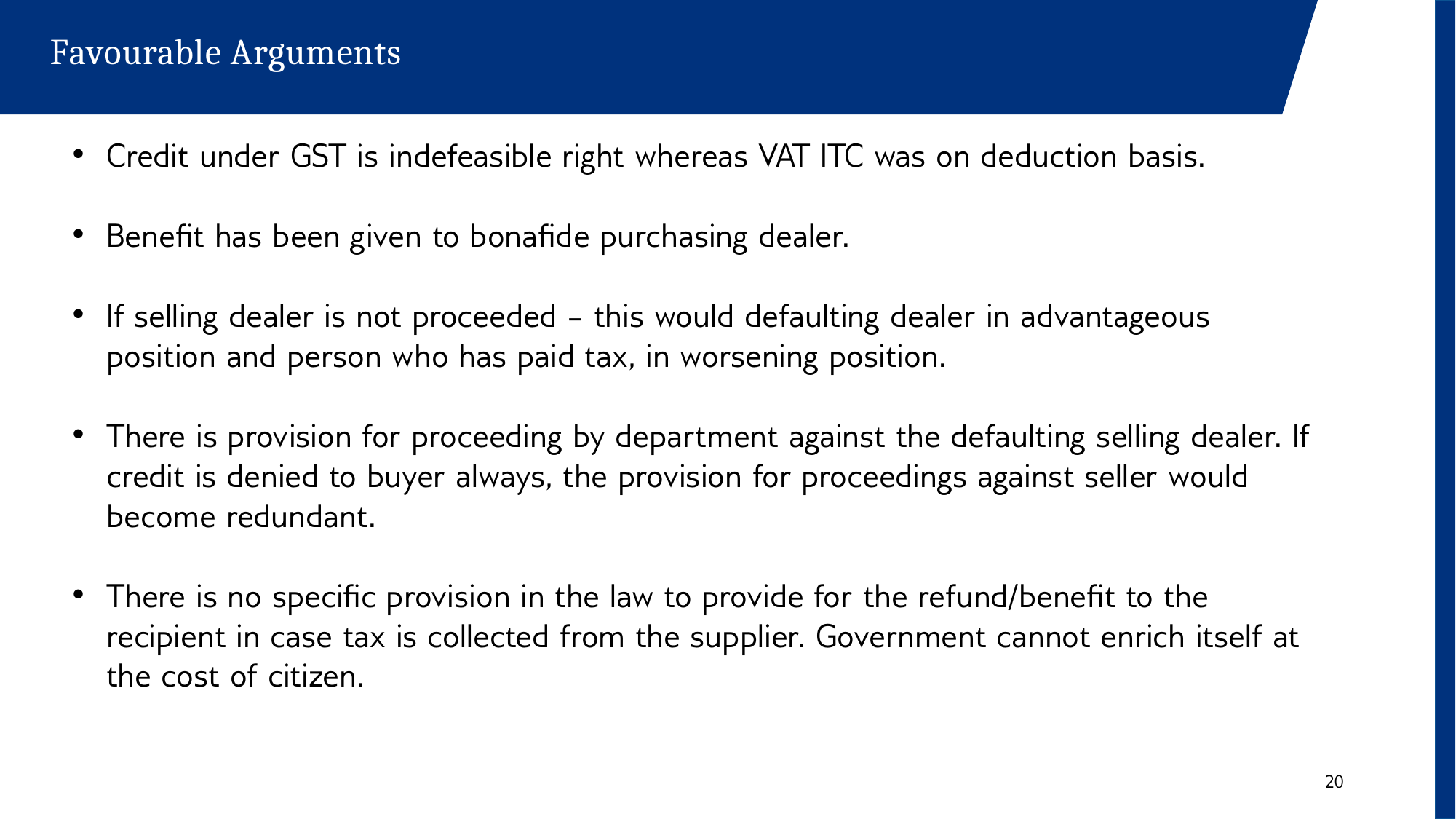

Favourable Arguments
Credit under GST is indefeasible right whereas VAT ITC was on deduction basis.

Benefit has been given to bonafide purchasing dealer.

If selling dealer is not proceeded – this would defaulting dealer in advantageous position and person who has paid tax, in worsening position.

There is provision for proceeding by department against the defaulting selling dealer. If credit is denied to buyer always, the provision for proceedings against seller would become redundant.

There is no specific provision in the law to provide for the refund/benefit to the recipient in case tax is collected from the supplier. Government cannot enrich itself at the cost of citizen.

20